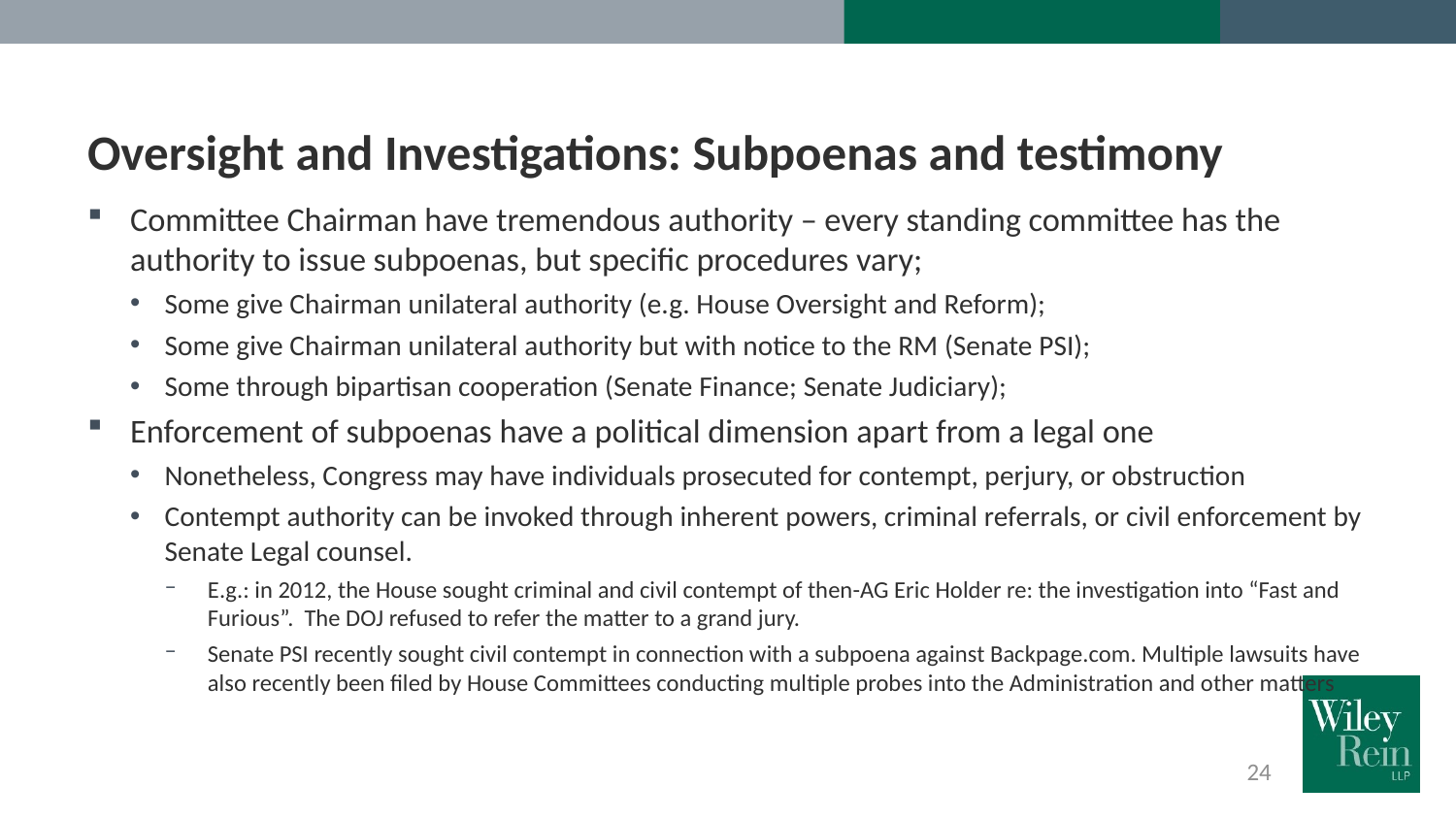

# Oversight and Investigations: Subpoenas and testimony
Committee Chairman have tremendous authority – every standing committee has the authority to issue subpoenas, but specific procedures vary;
Some give Chairman unilateral authority (e.g. House Oversight and Reform);
Some give Chairman unilateral authority but with notice to the RM (Senate PSI);
Some through bipartisan cooperation (Senate Finance; Senate Judiciary);
Enforcement of subpoenas have a political dimension apart from a legal one
Nonetheless, Congress may have individuals prosecuted for contempt, perjury, or obstruction
Contempt authority can be invoked through inherent powers, criminal referrals, or civil enforcement by Senate Legal counsel.
E.g.: in 2012, the House sought criminal and civil contempt of then-AG Eric Holder re: the investigation into “Fast and Furious”.  The DOJ refused to refer the matter to a grand jury.
Senate PSI recently sought civil contempt in connection with a subpoena against Backpage.com. Multiple lawsuits have also recently been filed by House Committees conducting multiple probes into the Administration and other matters

24